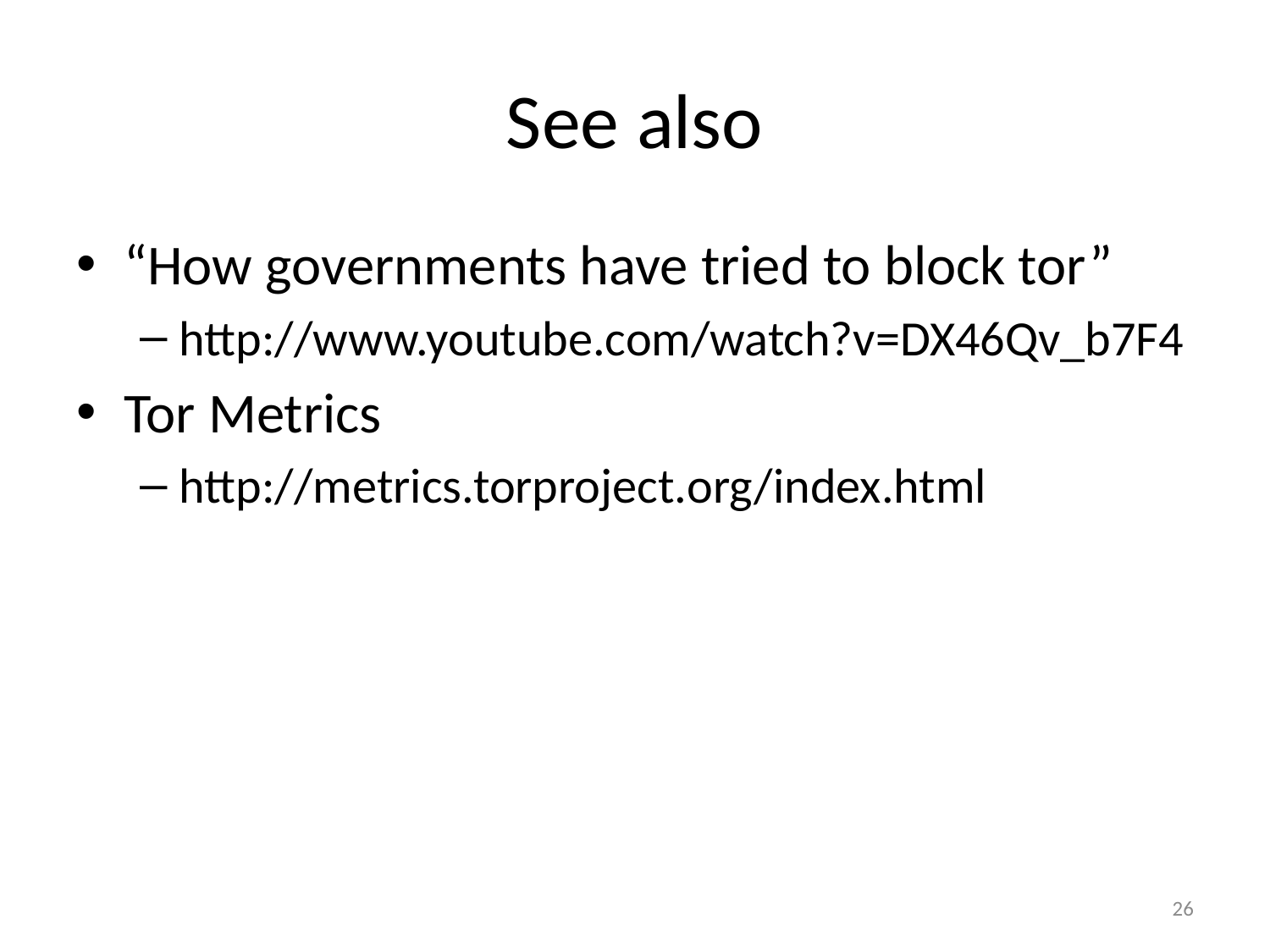

# See also
“How governments have tried to block tor”
http://www.youtube.com/watch?v=DX46Qv_b7F4
Tor Metrics
http://metrics.torproject.org/index.html

26